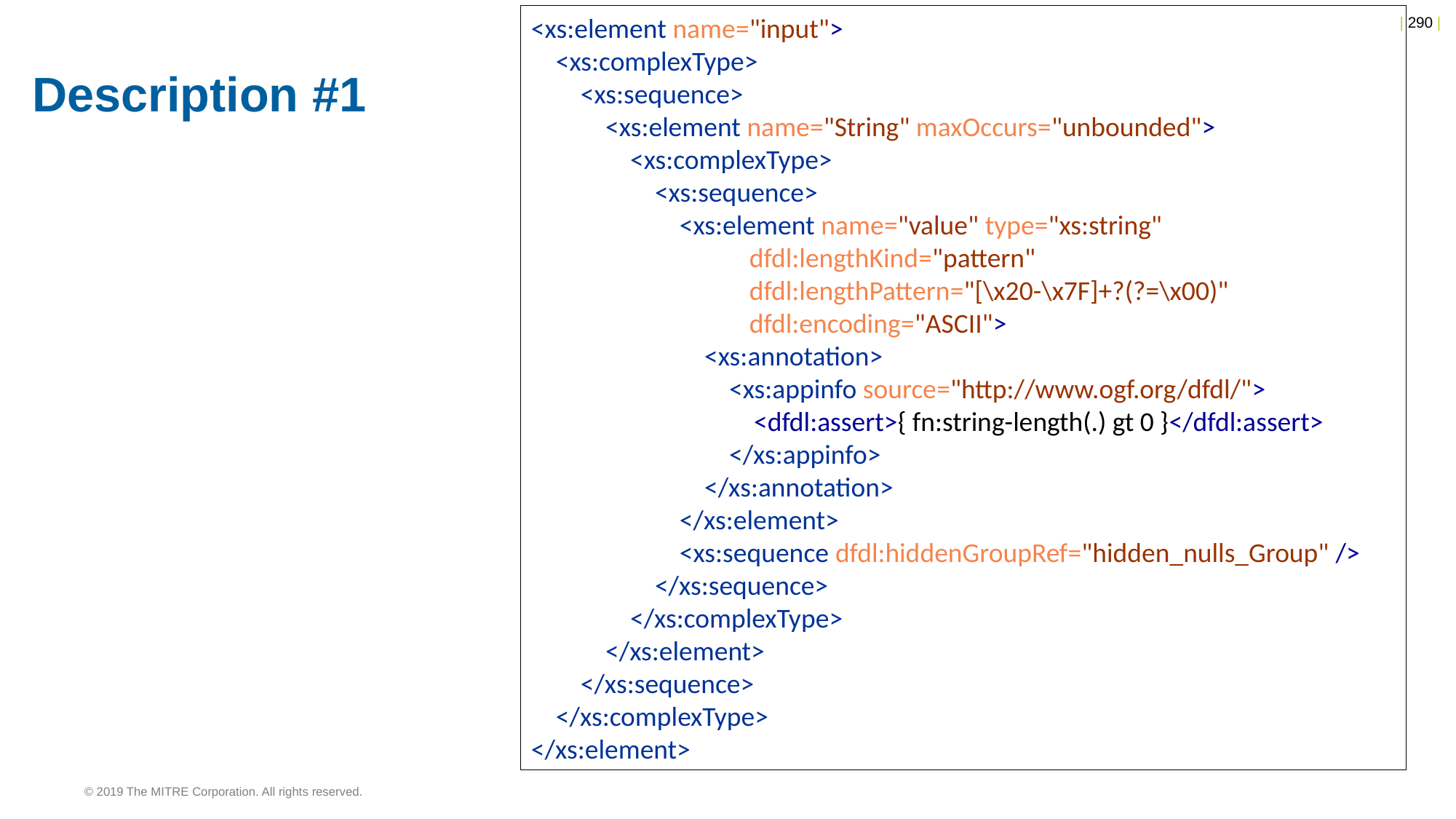

<xs:element name="input">
    <xs:complexType>
        <xs:sequence>
            <xs:element name="String" maxOccurs="unbounded">
                <xs:complexType>
                    <xs:sequence>
                        <xs:element name="value" type="xs:string"
                            	dfdl:lengthKind="pattern"
                            	dfdl:lengthPattern="[\x20-\x7F]+?(?=\x00)"
                            	dfdl:encoding="ASCII">
                            <xs:annotation>
                                <xs:appinfo source="http://www.ogf.org/dfdl/">
                                    <dfdl:assert>{ fn:string-length(.) gt 0 }</dfdl:assert>
                                </xs:appinfo>
                            </xs:annotation>
                        </xs:element>
                        <xs:sequence dfdl:hiddenGroupRef="hidden_nulls_Group" />
                    </xs:sequence>
                </xs:complexType>
            </xs:element>
        </xs:sequence>
    </xs:complexType>
</xs:element>
Description #1
© 2019 The MITRE Corporation. All rights reserved.